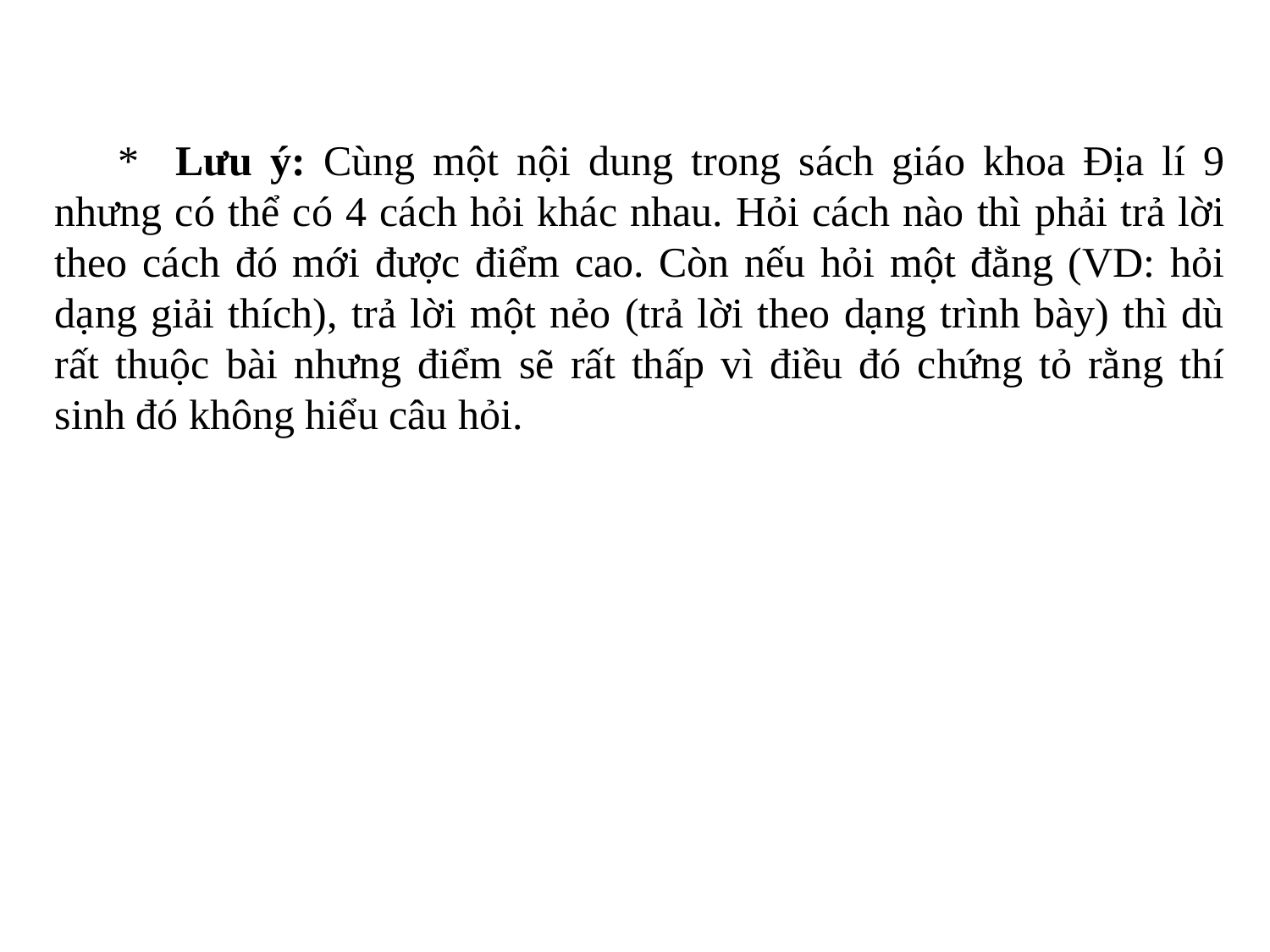

*  Lưu ý: Cùng một nội dung trong sách giáo khoa Địa lí 9 nhưng có thể có 4 cách hỏi khác nhau. Hỏi cách nào thì phải trả lời theo cách đó mới được điểm cao. Còn nếu hỏi một đằng (VD: hỏi dạng giải thích), trả lời một nẻo (trả lời theo dạng trình bày) thì dù rất thuộc bài nhưng điểm sẽ rất thấp vì điều đó chứng tỏ rằng thí sinh đó không hiểu câu hỏi.